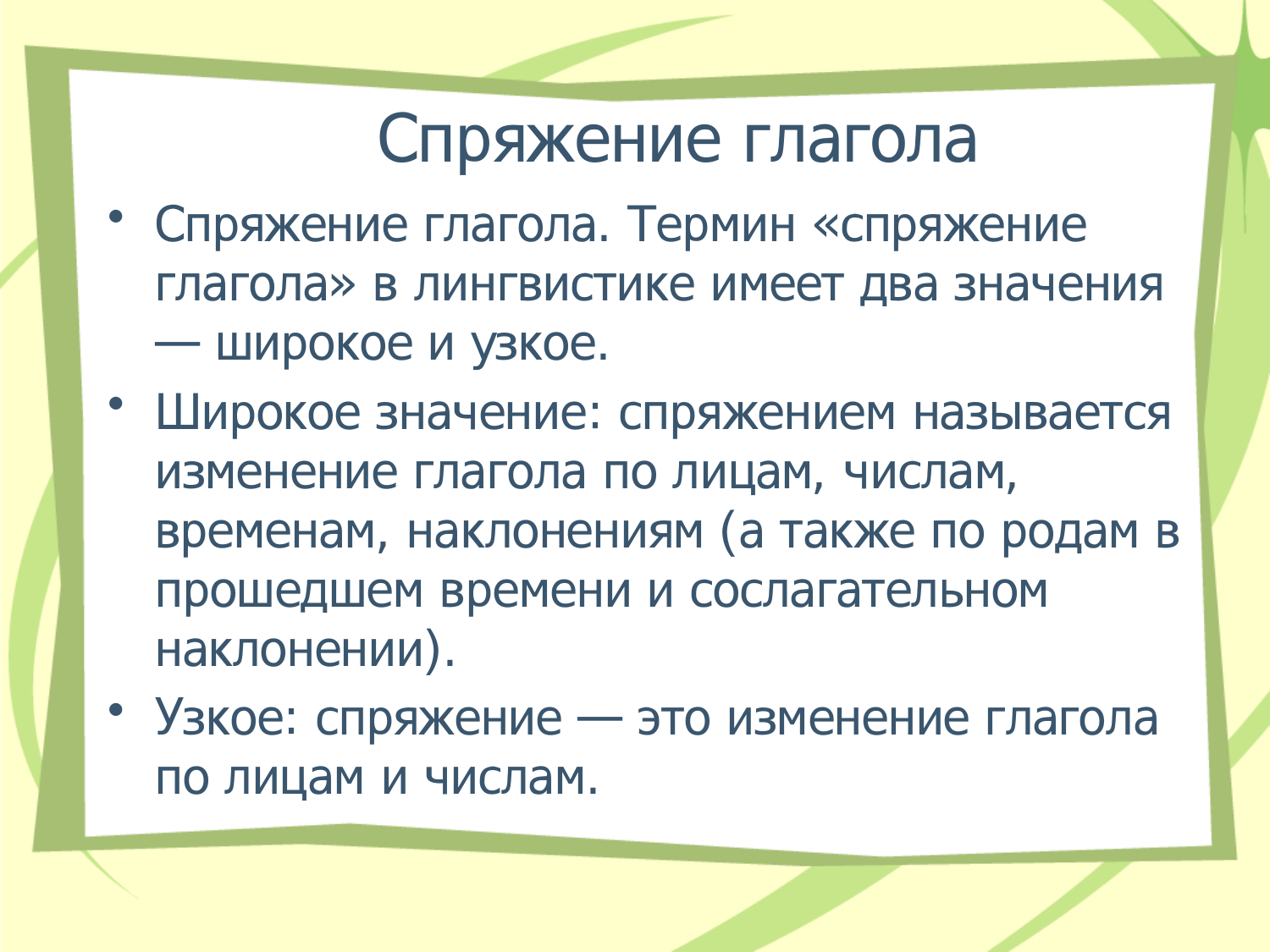

# Спряжение глагола
Спряжение глагола. Термин «спряжение глагола» в лингвистике имеет два значения — широкое и узкое.
Широкое значение: спряжением называется изменение глагола по лицам, числам, временам, наклонениям (а также по родам в прошедшем времени и сослагательном наклонении).
Узкое: спряжение — это изменение глагола по лицам и числам.